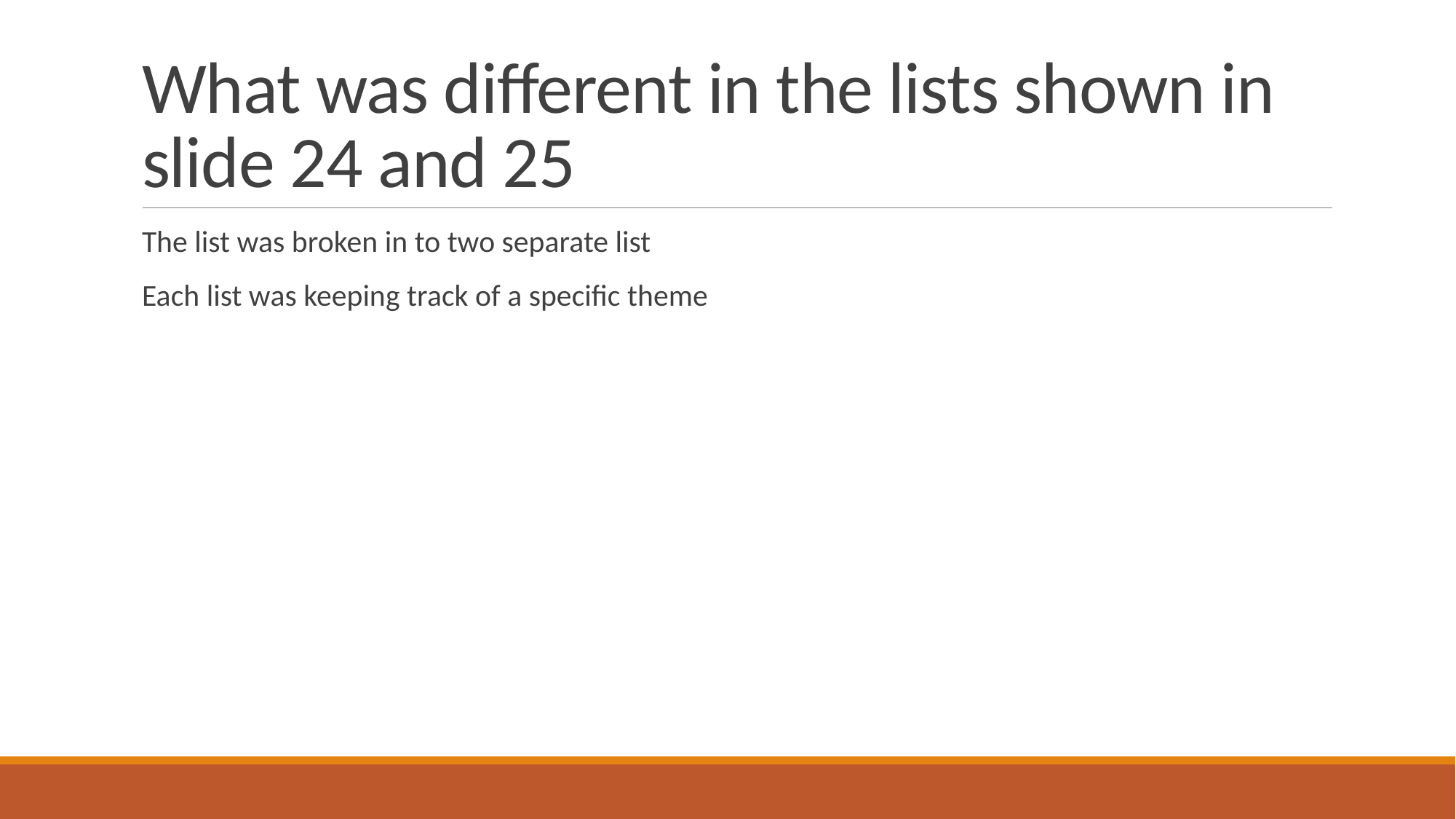

# What was different in the lists shown in slide 24 and 25
The list was broken in to two separate list
Each list was keeping track of a specific theme